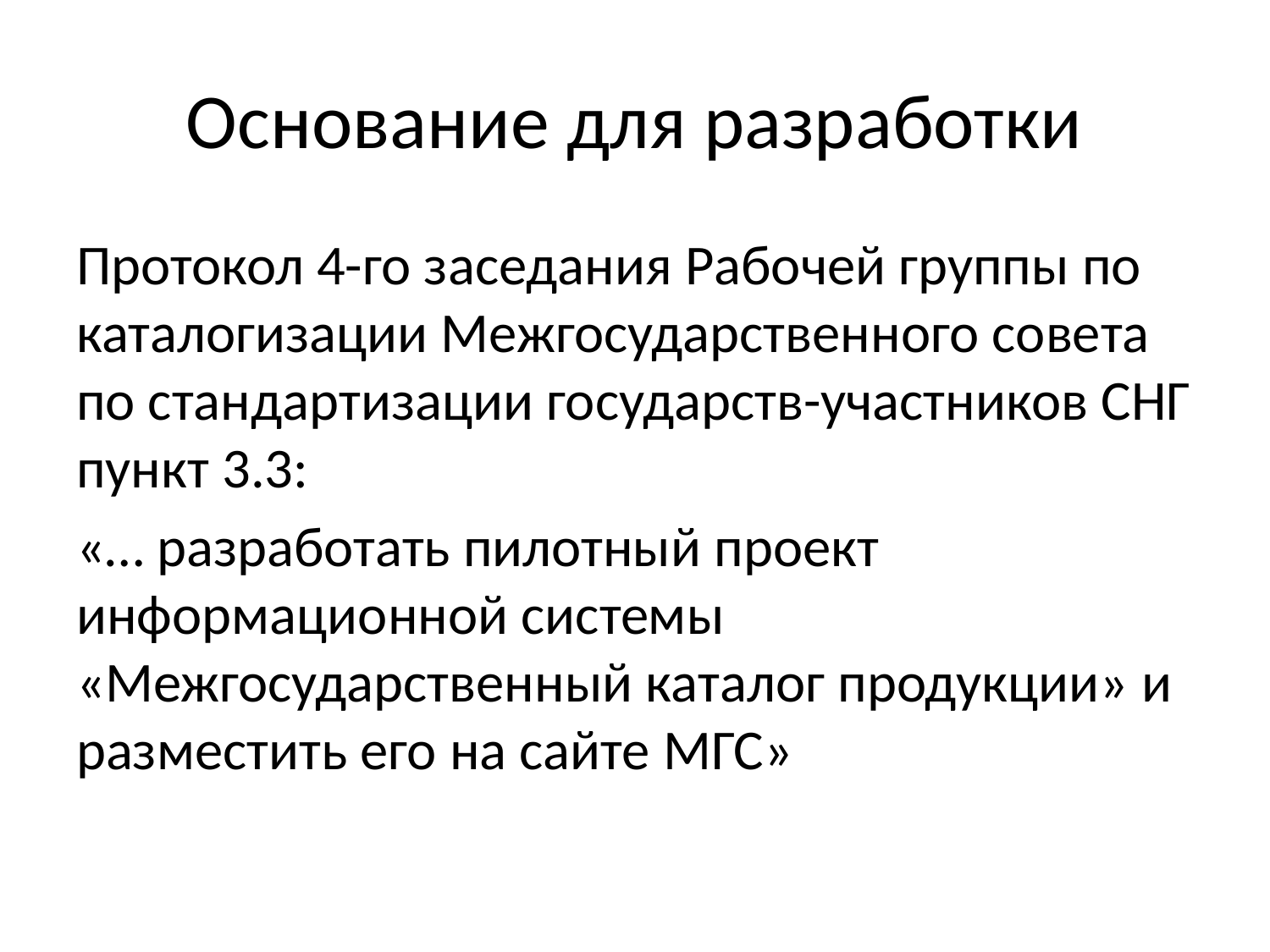

# Основание для разработки
Протокол 4-го заседания Рабочей группы по каталогизации Межгосударственного совета по стандартизации государств-участников СНГ пункт 3.3:
«… разработать пилотный проект информационной системы «Межгосударственный каталог продукции» и разместить его на сайте МГС»